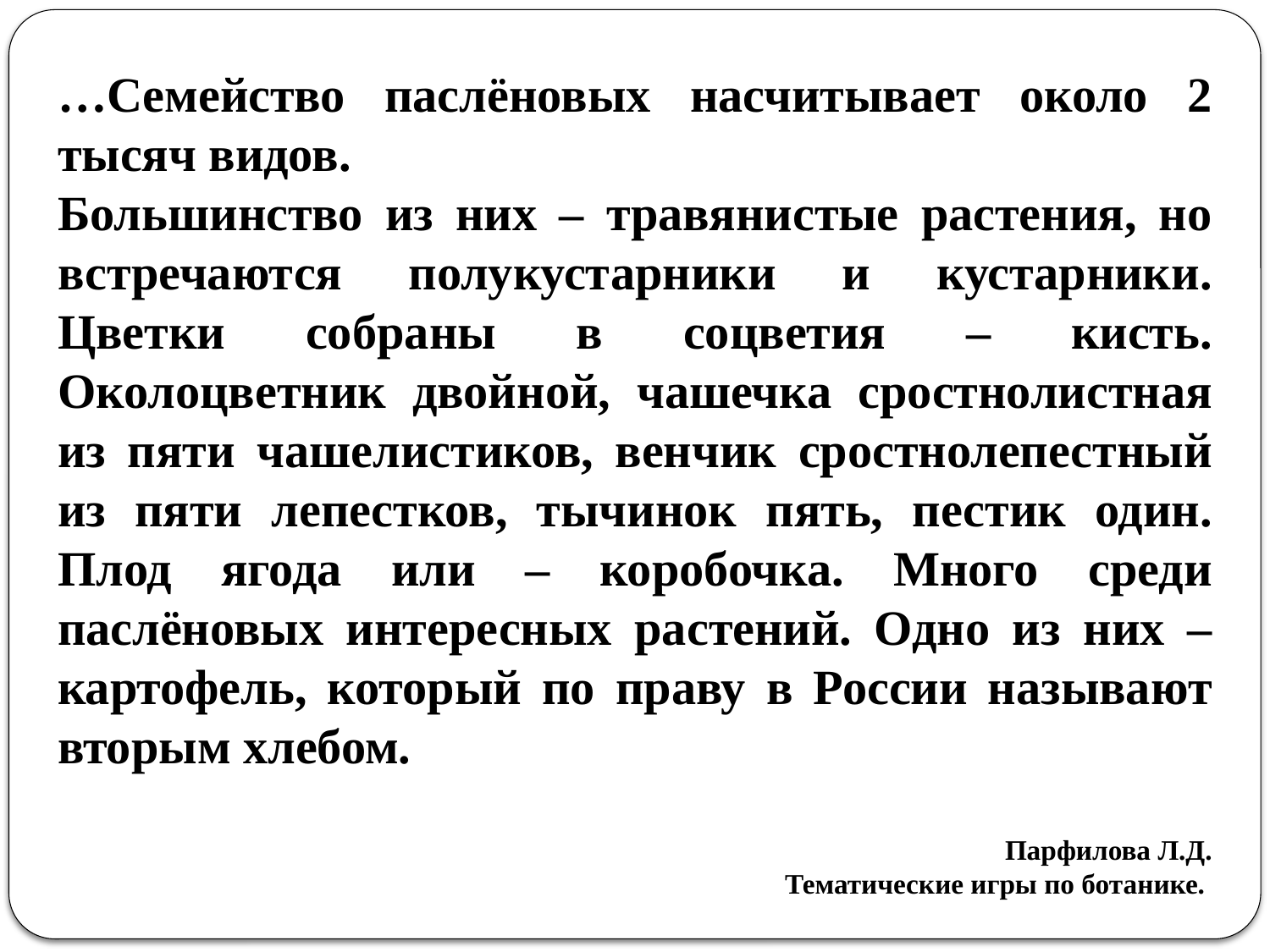

…Семейство паслёновых насчитывает около 2 тысяч видов.
Большинство из них – травянистые растения, но встречаются полукустарники и кустарники. Цветки собраны в соцветия – кисть. Околоцветник двойной, чашечка сростнолистная из пяти чашелистиков, венчик сростнолепестный из пяти лепестков, тычинок пять, пестик один. Плод ягода или – коробочка. Много среди паслёновых интересных растений. Одно из них – картофель, который по праву в России называют вторым хлебом.

Парфилова Л.Д.
Тематические игры по ботанике.